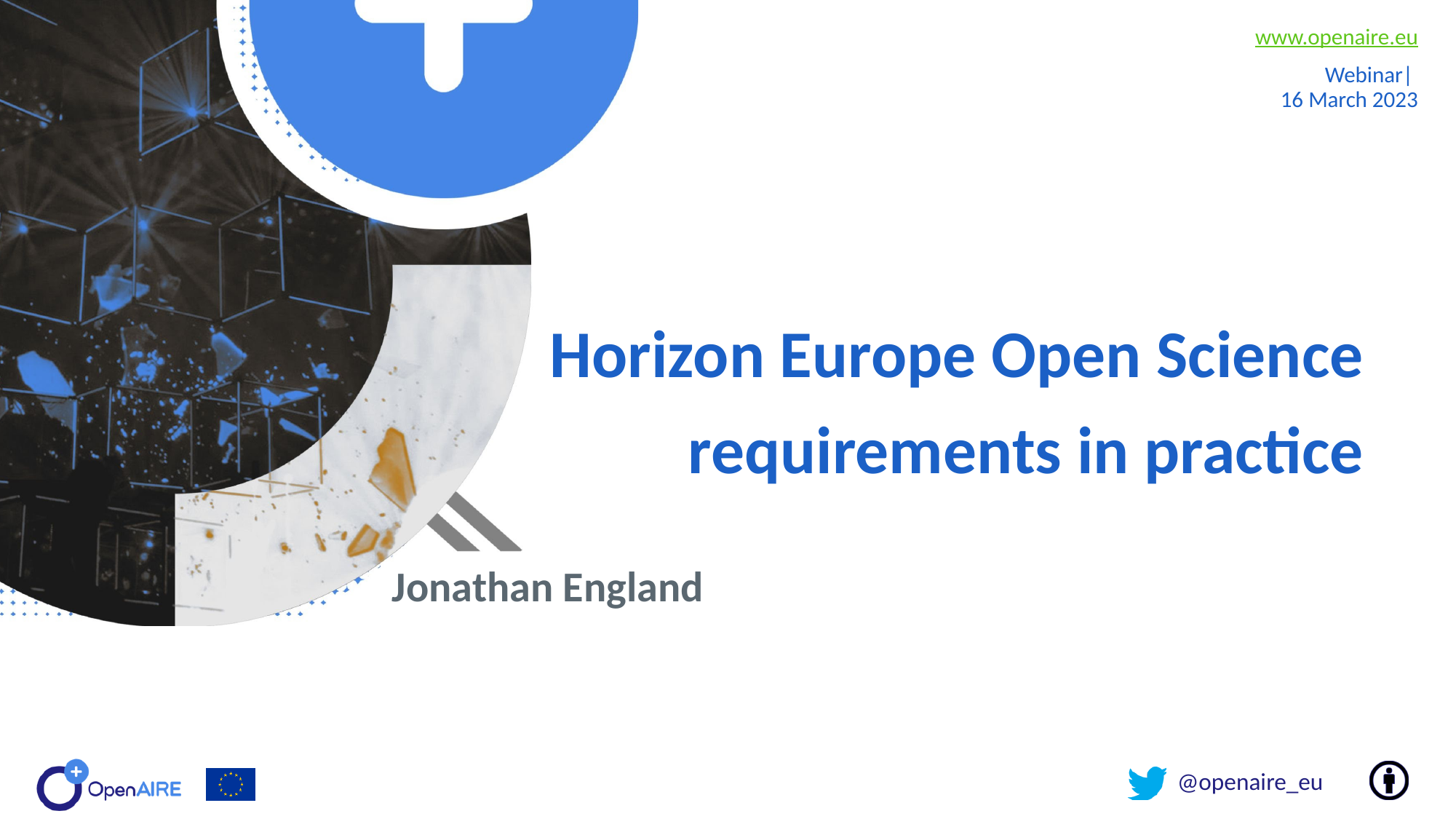

www.openaire.eu
Webinar|
16 March 2023

Horizon Europe Open Science requirements in practice
Jonathan England